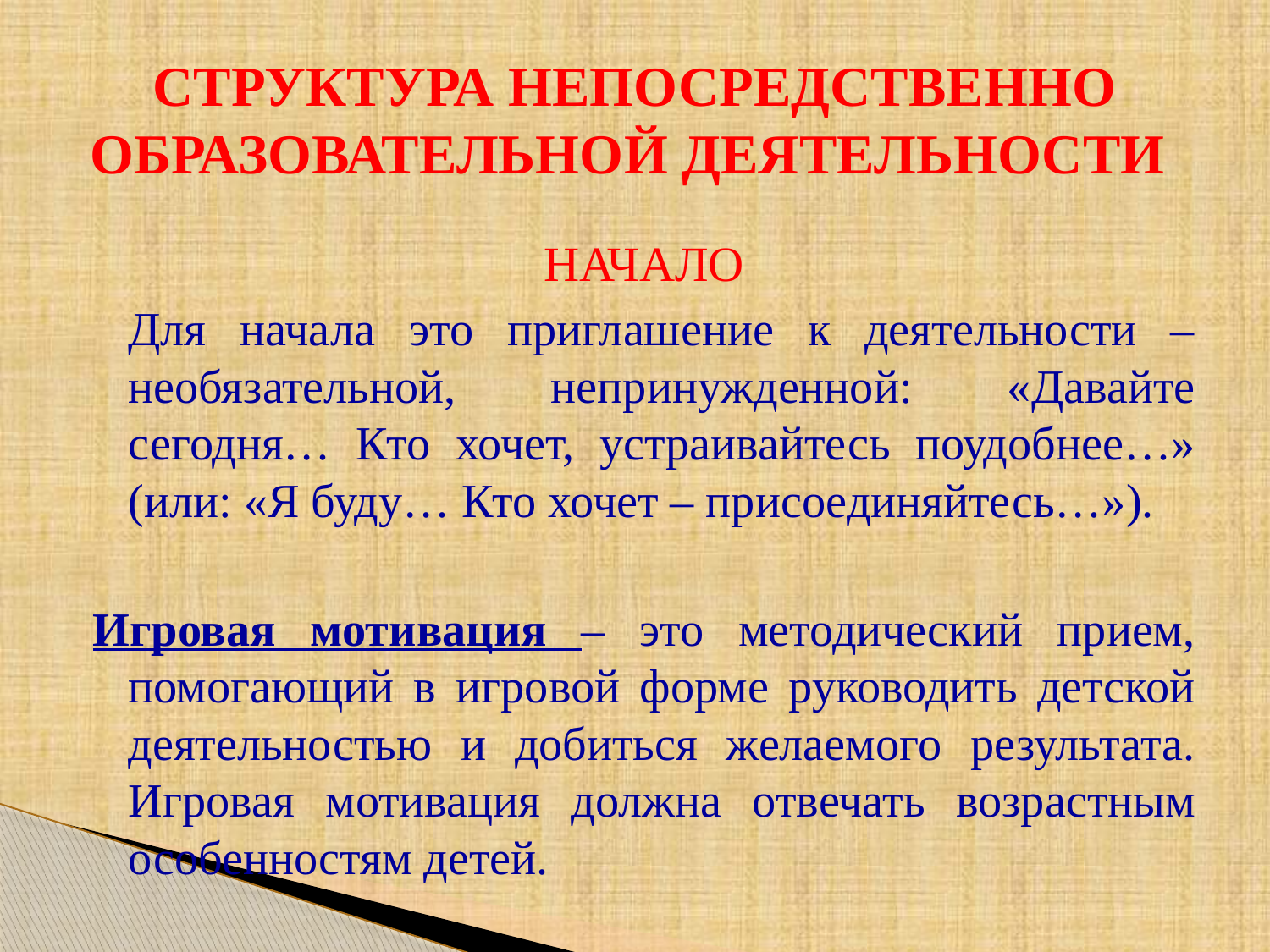

# СТРУКТУРА НЕПОСРЕДСТВЕННО ОБРАЗОВАТЕЛЬНОЙ ДЕЯТЕЛЬНОСТИ
НАЧАЛО
	Для начала это приглашение к деятельности – необязательной, непринужденной: «Давайте сегодня… Кто хочет, устраивайтесь поудобнее…» (или: «Я буду… Кто хочет – присоединяйтесь…»).

Игровая мотивация – это методический прием, помогающий в игровой форме руководить детской деятельностью и добиться желаемого результата. Игровая мотивация должна отвечать возрастным особенностям детей.